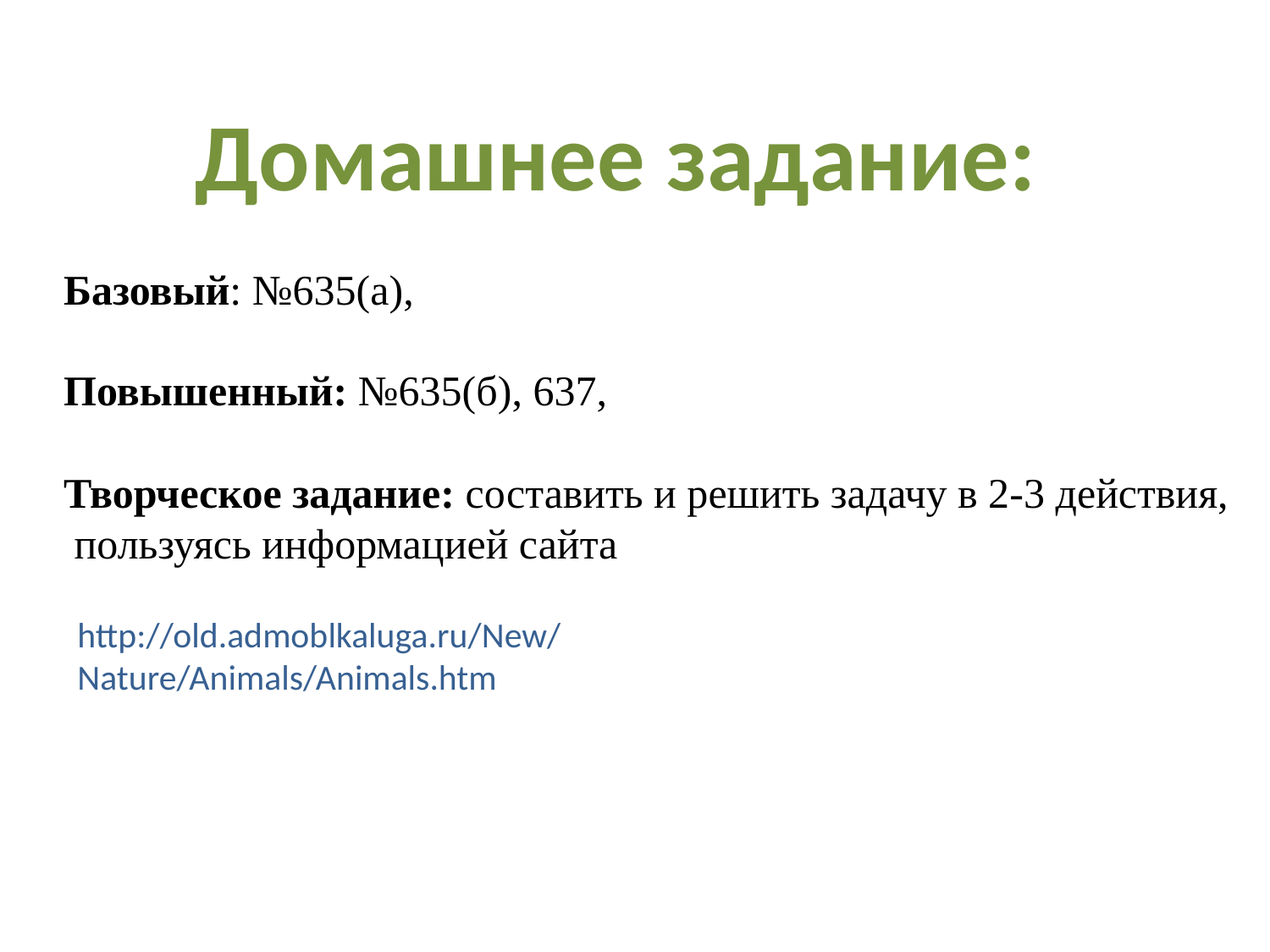

Домашнее задание:
Базовый: №635(а),

Повышенный: №635(б), 637,

Творческое задание: составить и решить задачу в 2-3 действия,
 пользуясь информацией сайта

http://old.admoblkaluga.ru/New/Nature/Animals/Animals.htm